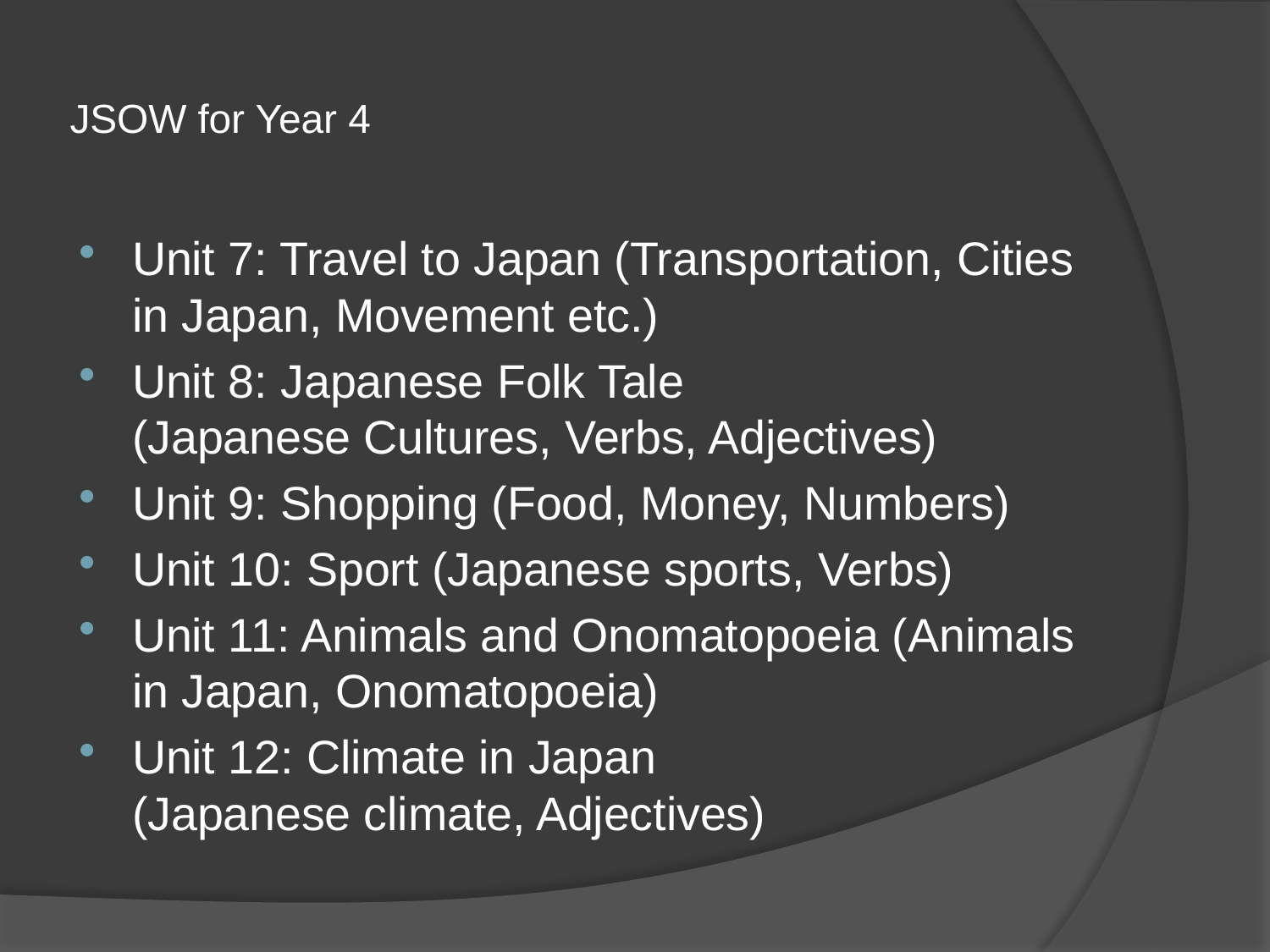

# JSOW for Year 4
Unit 7: Travel to Japan (Transportation, Cities in Japan, Movement etc.)
Unit 8: Japanese Folk Tale
(Japanese Cultures, Verbs, Adjectives)
Unit 9: Shopping (Food, Money, Numbers)
Unit 10: Sport (Japanese sports, Verbs)
Unit 11: Animals and Onomatopoeia (Animals in Japan, Onomatopoeia)
Unit 12: Climate in Japan
(Japanese climate, Adjectives)